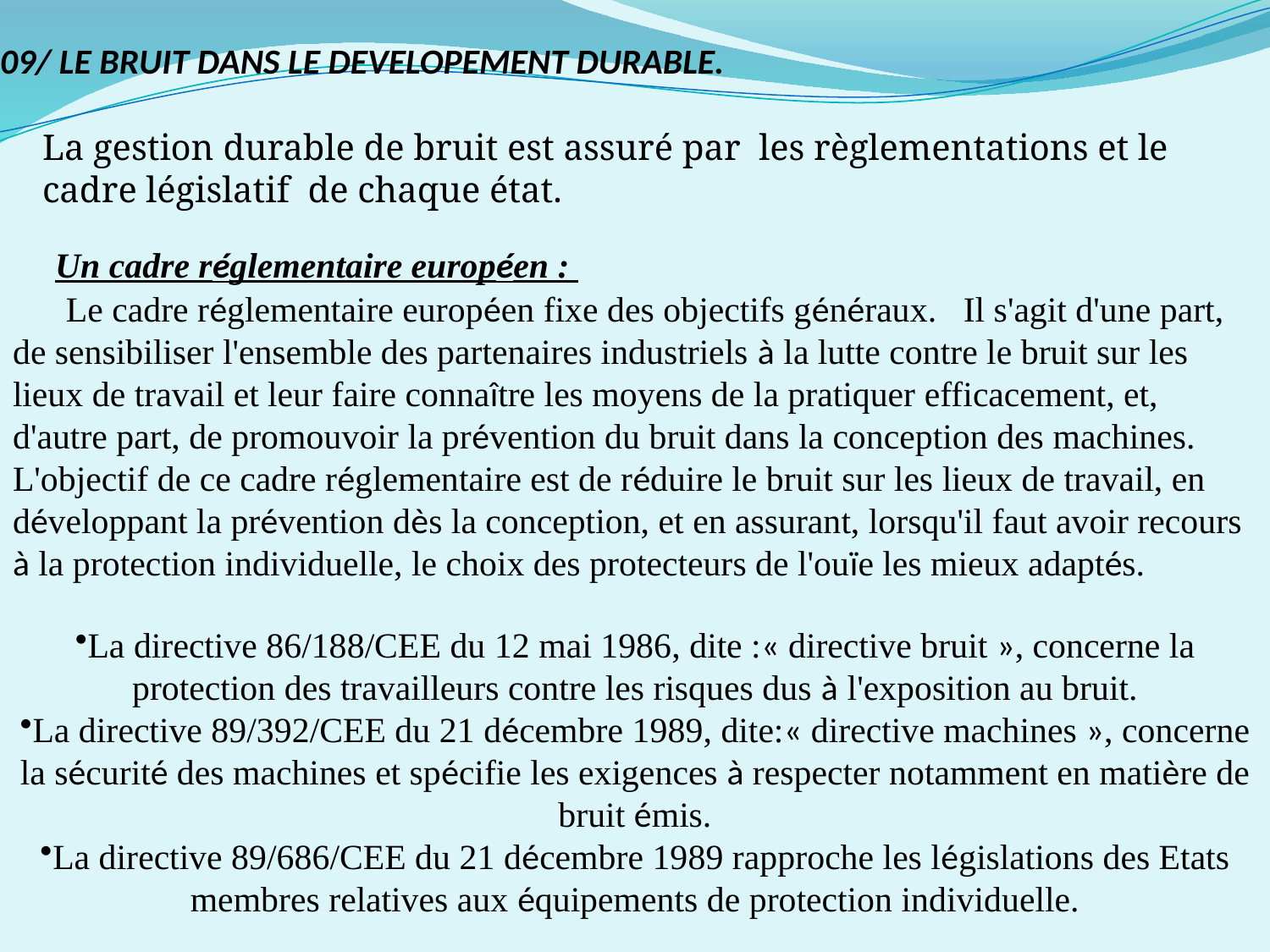

# 09/ LE BRUIT DANS LE DEVELOPEMENT DURABLE.
La gestion durable de bruit est assuré par  les règlementations et le cadre législatif  de chaque état.
    Un cadre réglementaire européen :
      Le cadre réglementaire européen fixe des objectifs généraux.   Il s'agit d'une part, de sensibiliser l'ensemble des partenaires industriels à la lutte contre le bruit sur les lieux de travail et leur faire connaître les moyens de la pratiquer efficacement, et, d'autre part, de promouvoir la prévention du bruit dans la conception des machines. L'objectif de ce cadre réglementaire est de réduire le bruit sur les lieux de travail, en développant la prévention dès la conception, et en assurant, lorsqu'il faut avoir recours à la protection individuelle, le choix des protecteurs de l'ouïe les mieux adaptés.
La directive 86/188/CEE du 12 mai 1986, dite :« directive bruit », concerne la protection des travailleurs contre les risques dus à l'exposition au bruit.
La directive 89/392/CEE du 21 décembre 1989, dite:« directive machines », concerne la sécurité des machines et spécifie les exigences à respecter notamment en matière de bruit émis.
La directive 89/686/CEE du 21 décembre 1989 rapproche les législations des Etats membres relatives aux équipements de protection individuelle.